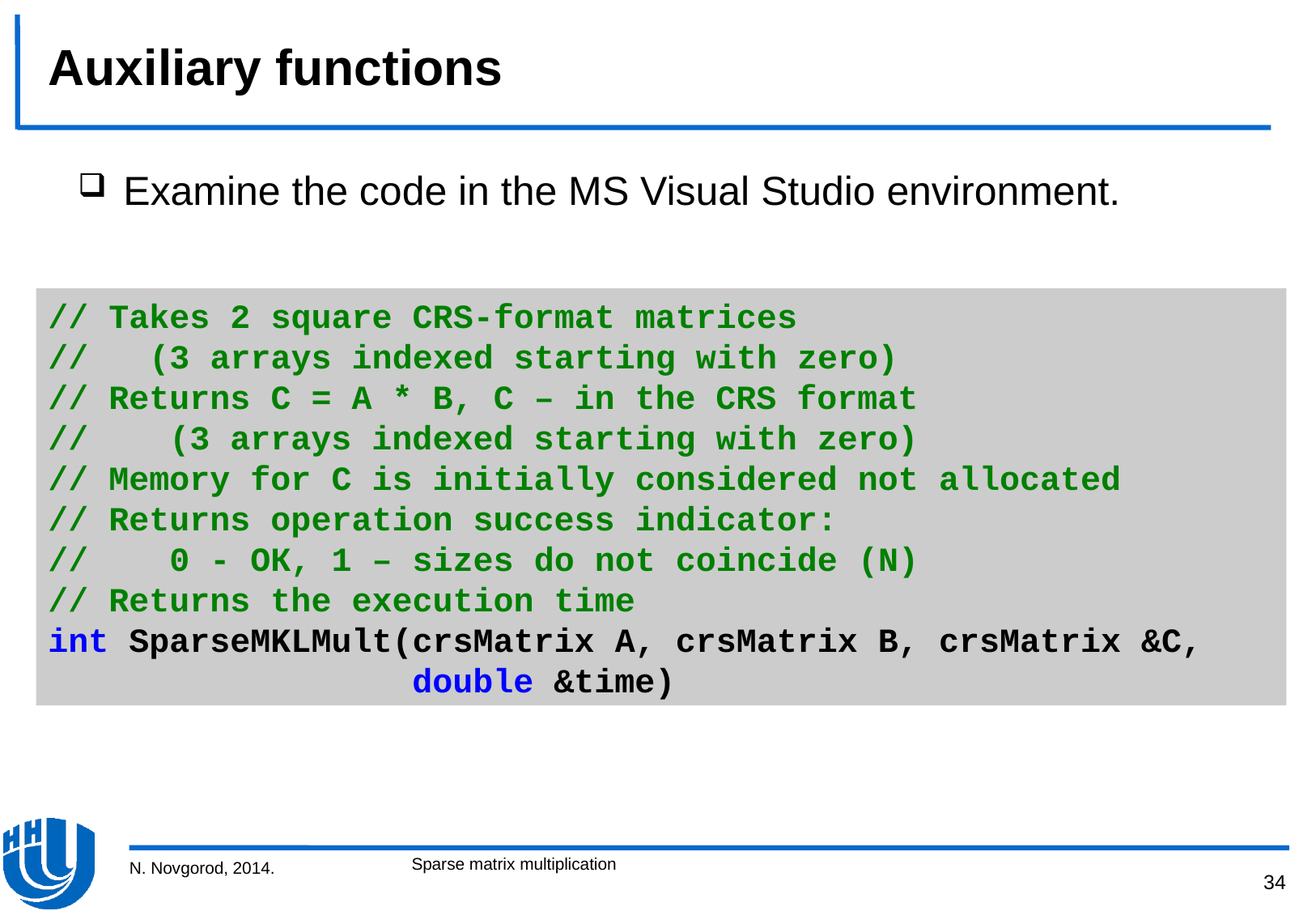

# Auxiliary functions
Examine the code in the MS Visual Studio environment.
// Takes 2 square CRS-format matrices
//   (3 arrays indexed starting with zero)
// Returns C = A * B, C – in the CRS format
//    (3 arrays indexed starting with zero)
// Memory for C is initially considered not allocated
// Returns operation success indicator:
// 	0 - ОК, 1 – sizes do not coincide (N)
// Returns the execution time
int SparseMKLMult(crsMatrix A, crsMatrix B, crsMatrix &C,
                  double &time)
Sparse matrix multiplication
N. Novgorod, 2014.
34